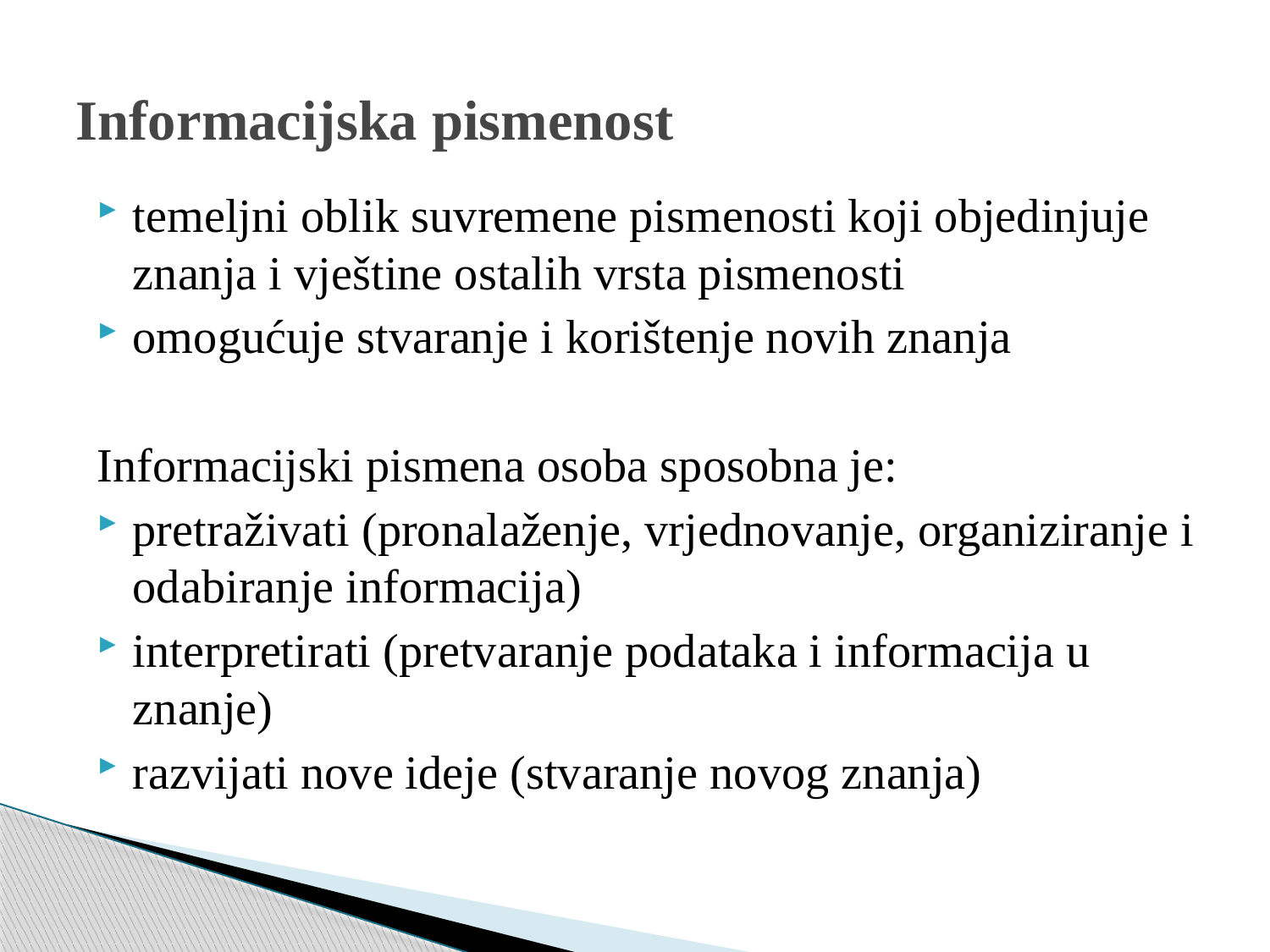

# Informacijska pismenost
temeljni oblik suvremene pismenosti koji objedinjuje znanja i vještine ostalih vrsta pismenosti
omogućuje stvaranje i korištenje novih znanja

Informacijski pismena osoba sposobna je:
pretraživati (pronalaženje, vrjednovanje, organiziranje i odabiranje informacija)
interpretirati (pretvaranje podataka i informacija u znanje)
razvijati nove ideje (stvaranje novog znanja)